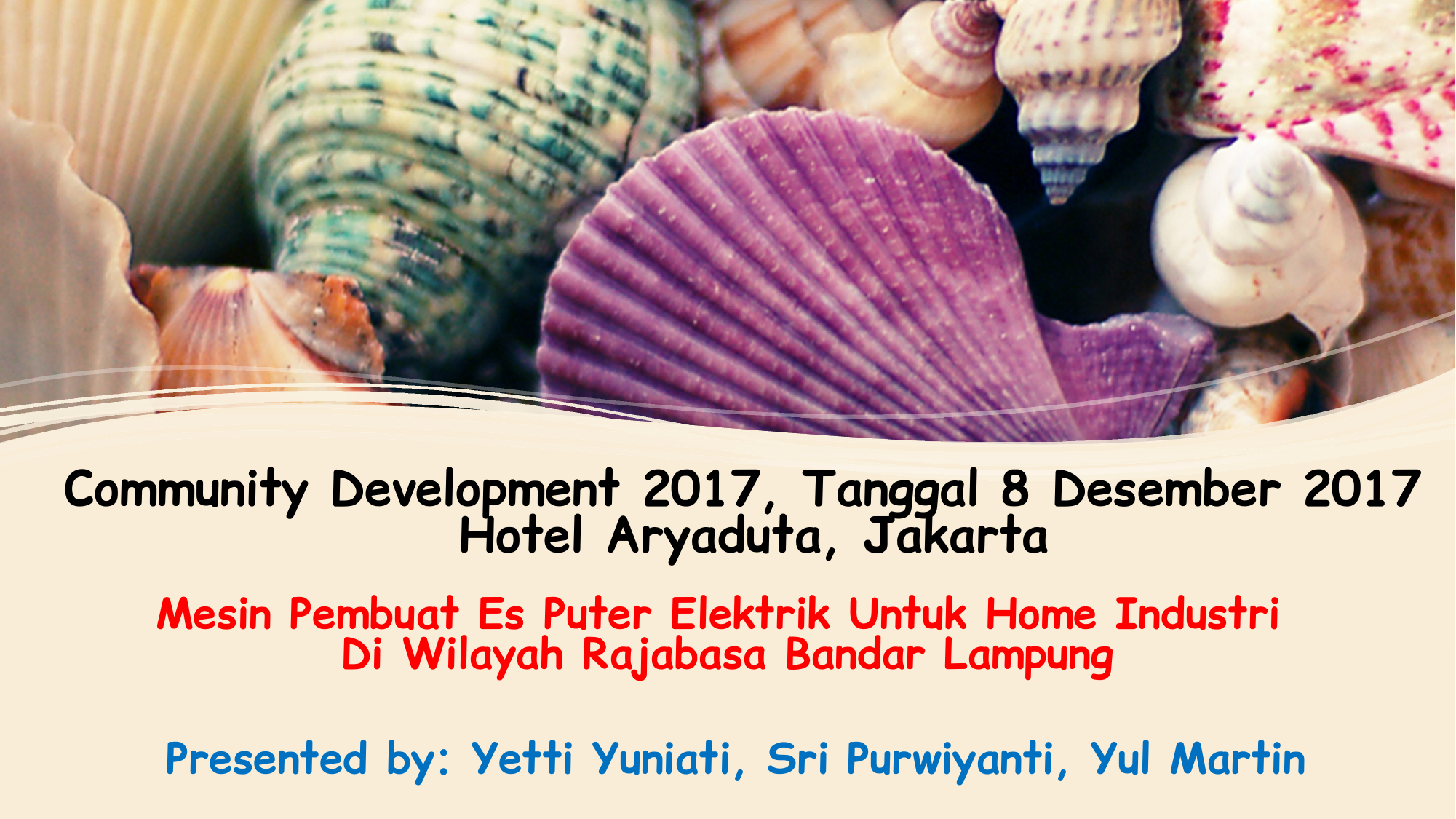

Community Development 2017, Tanggal 8 Desember 2017
Hotel Aryaduta, Jakarta
# Mesin Pembuat Es Puter Elektrik Untuk Home Industri Di Wilayah Rajabasa Bandar Lampung
Presented by: Yetti Yuniati, Sri Purwiyanti, Yul Martin